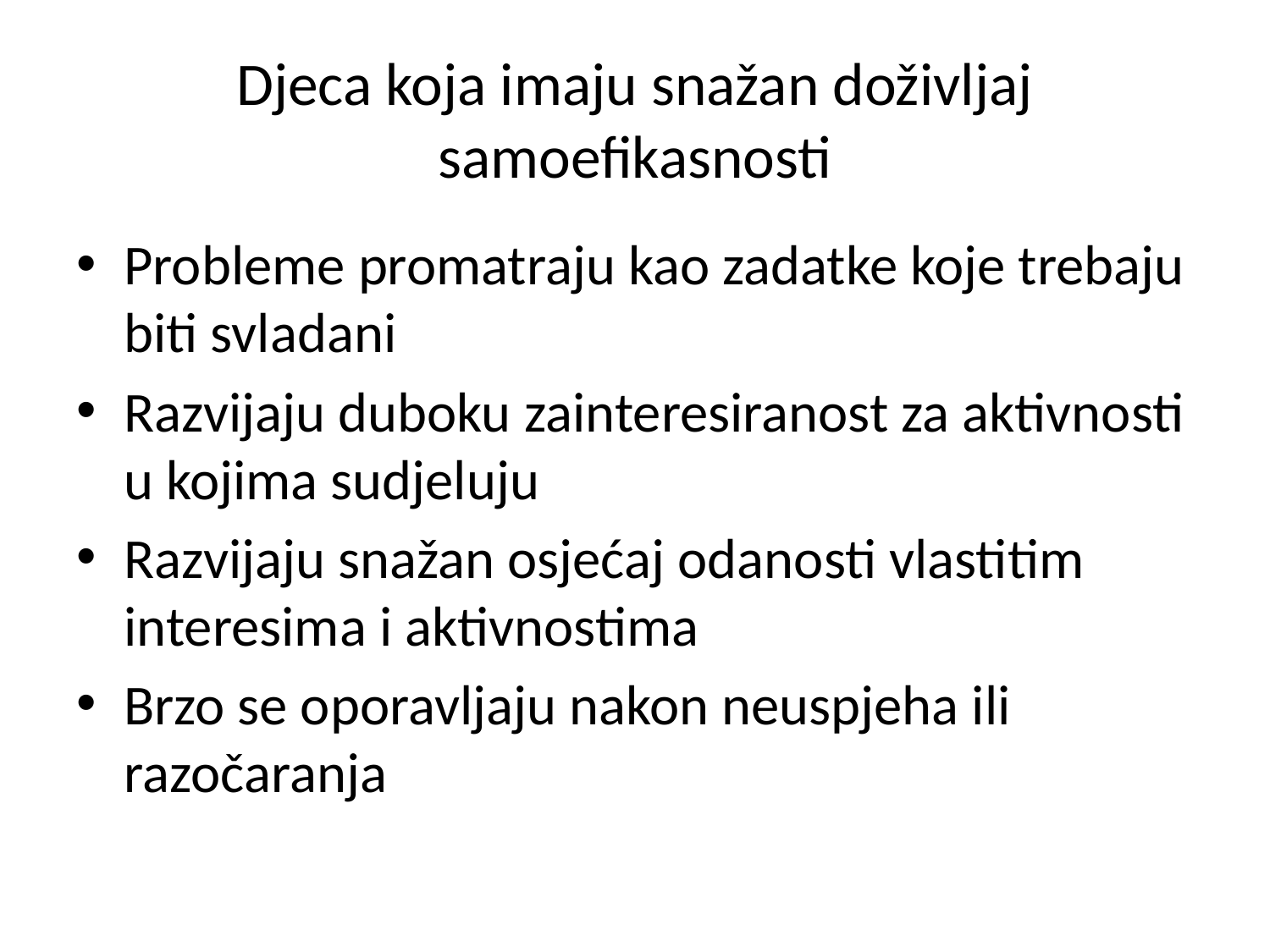

# Djeca koja imaju snažan doživljaj samoefikasnosti
Probleme promatraju kao zadatke koje trebaju biti svladani
Razvijaju duboku zainteresiranost za aktivnosti u kojima sudjeluju
Razvijaju snažan osjećaj odanosti vlastitim interesima i aktivnostima
Brzo se oporavljaju nakon neuspjeha ili razočaranja